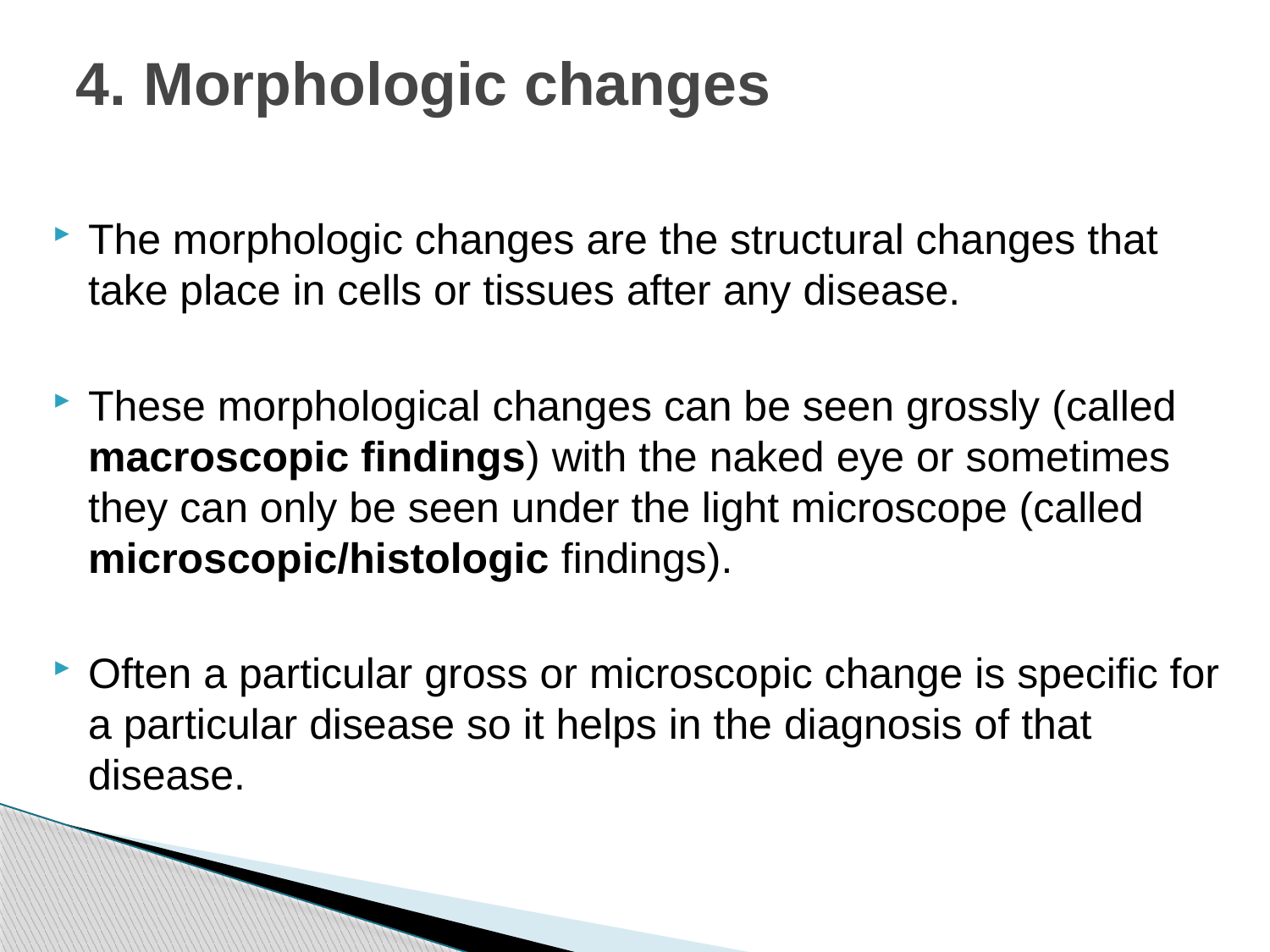

# 4. Morphologic changes
The morphologic changes are the structural changes that take place in cells or tissues after any disease.

These morphological changes can be seen grossly (called macroscopic findings) with the naked eye or sometimes they can only be seen under the light microscope (called microscopic/histologic findings).

Often a particular gross or microscopic change is specific for a particular disease so it helps in the diagnosis of that disease.